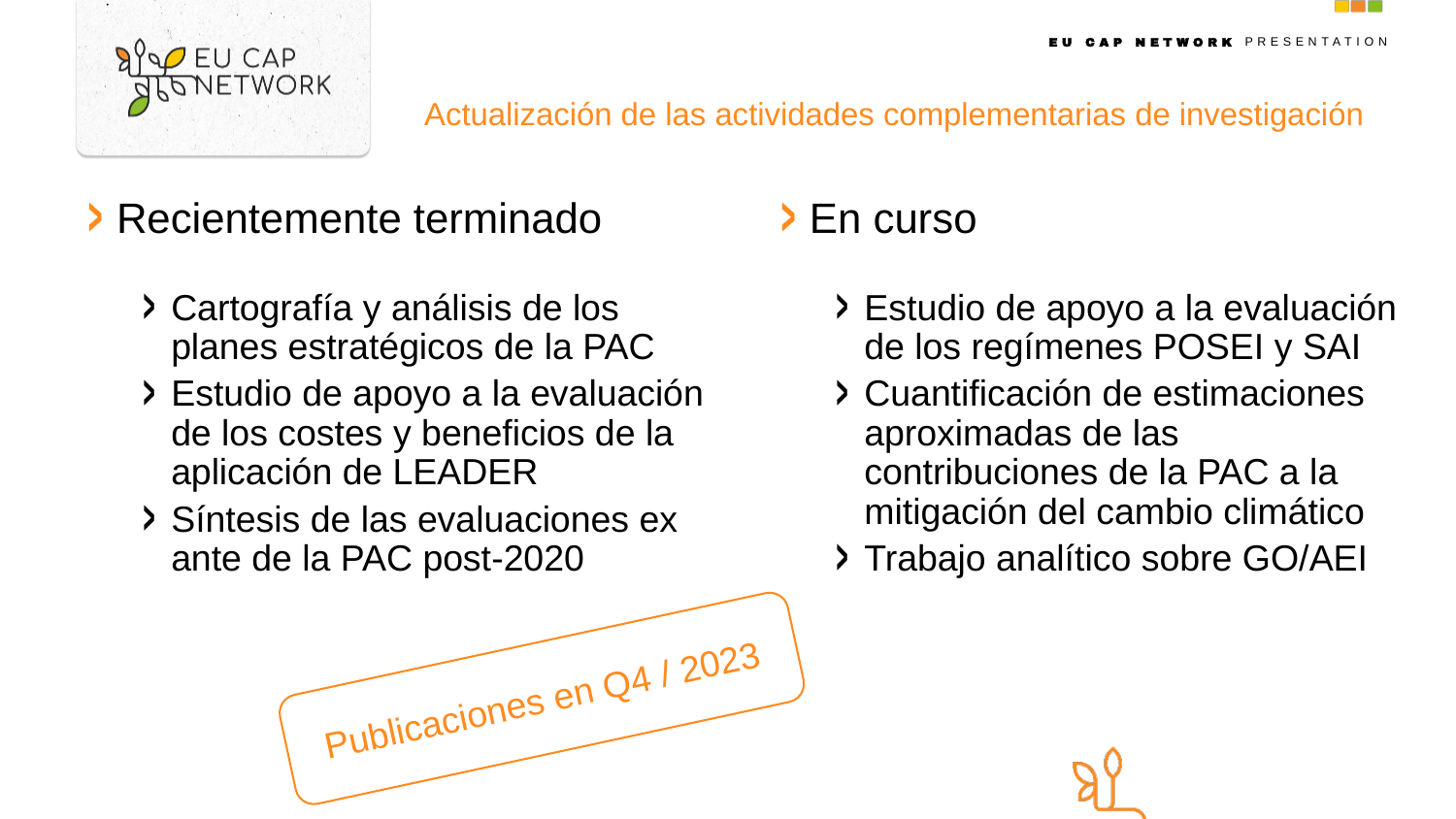

# Actualización de las actividades complementarias de investigación
Recientemente terminado

Cartografía y análisis de los planes estratégicos de la PAC
Estudio de apoyo a la evaluación de los costes y beneficios de la aplicación de LEADER
Síntesis de las evaluaciones ex ante de la PAC post-2020

En curso

Estudio de apoyo a la evaluación de los regímenes POSEI y SAI
Cuantificación de estimaciones aproximadas de las contribuciones de la PAC a la mitigación del cambio climático
Trabajo analítico sobre GO/AEI
Publicaciones en Q4 / 2023